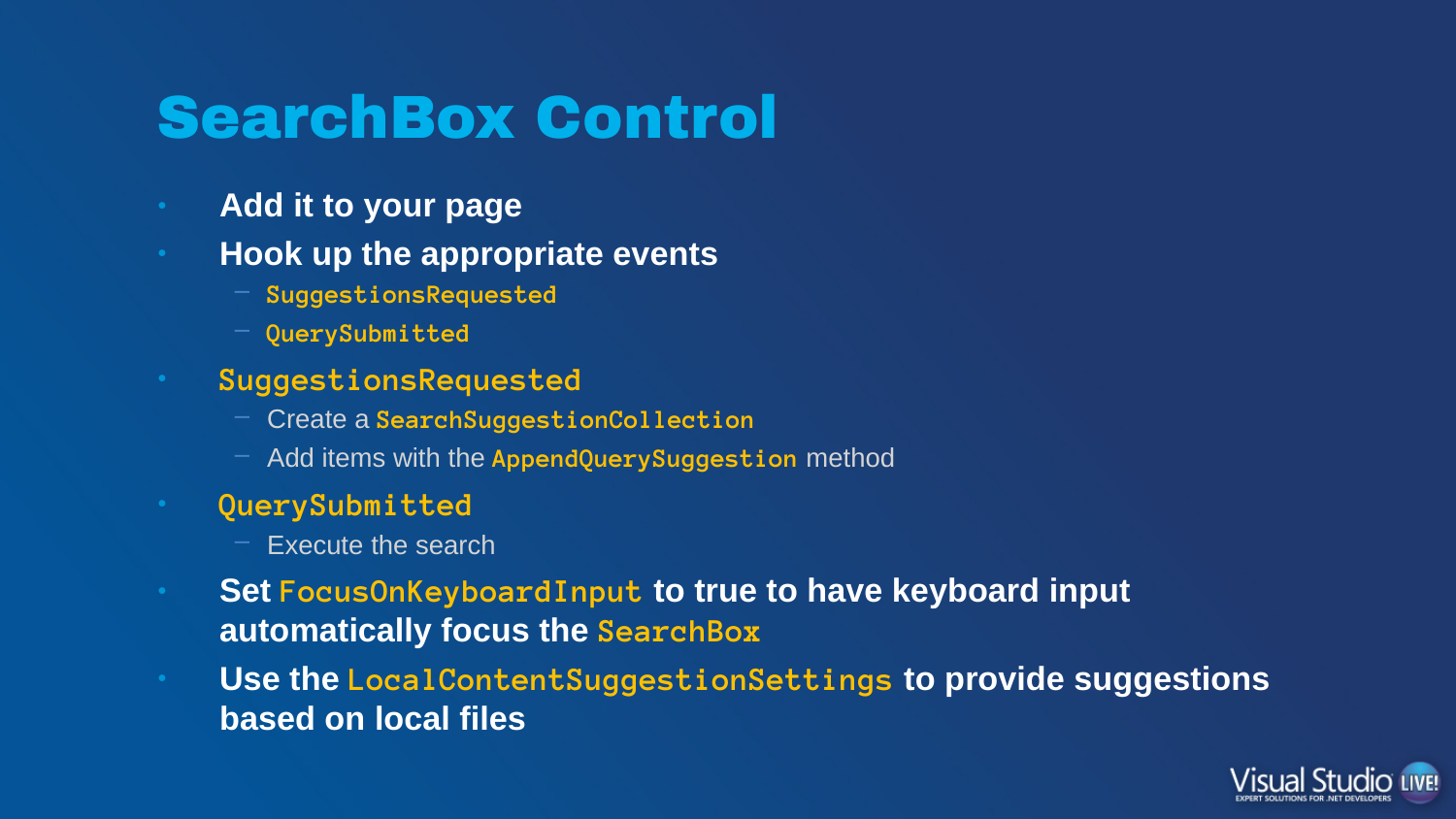

# SearchBox Control
Add it to your page
Hook up the appropriate events
SuggestionsRequested
QuerySubmitted
SuggestionsRequested
Create a SearchSuggestionCollection
Add items with the AppendQuerySuggestion method
QuerySubmitted
Execute the search
Set FocusOnKeyboardInput to true to have keyboard input automatically focus the SearchBox
Use the LocalContentSuggestionSettings to provide suggestions based on local files